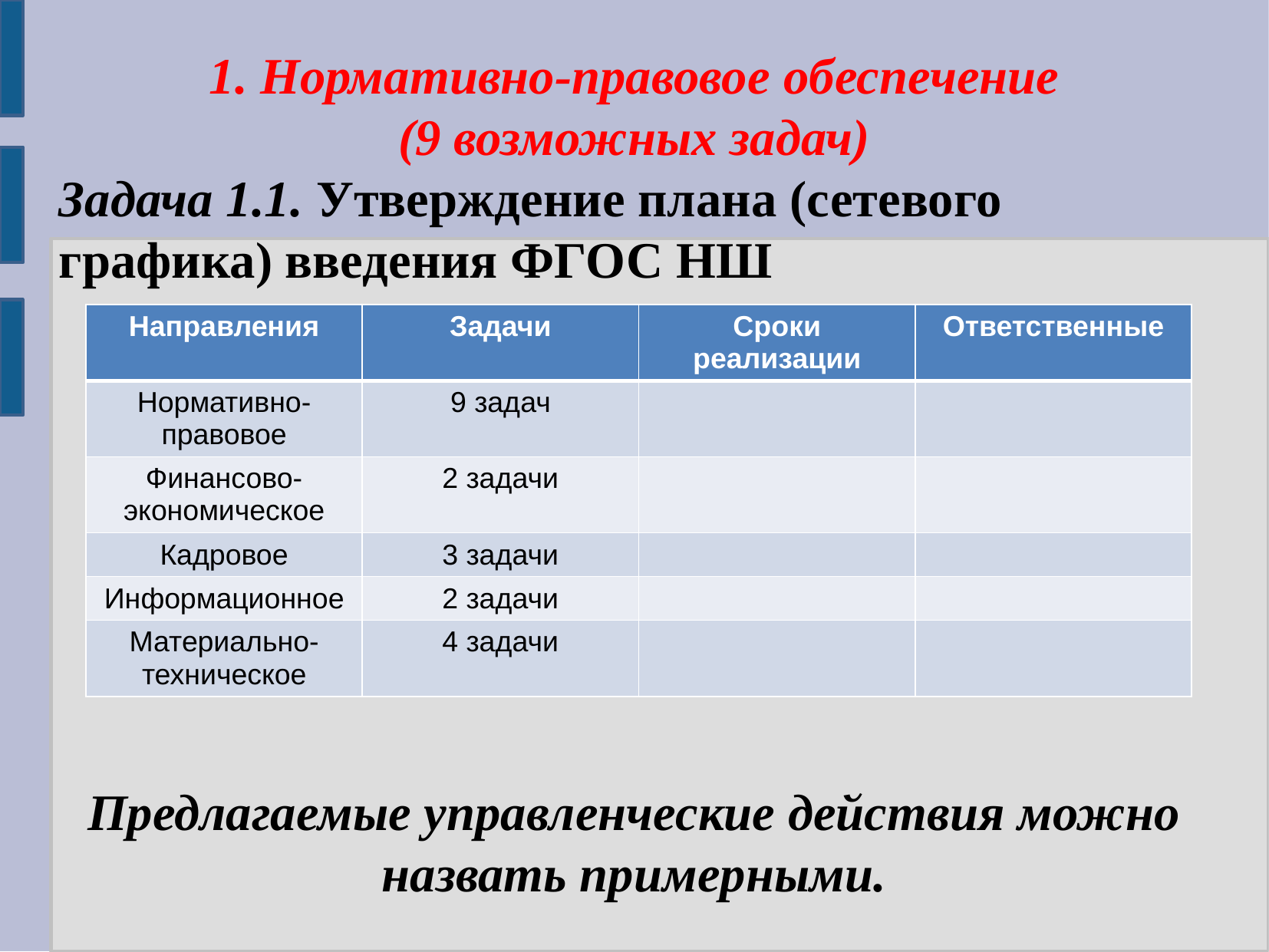

1. Нормативно-правовое обеспечение
(9 возможных задач)
Задача 1.1. Утверждение плана (сетевого графика) введения ФГОС НШ

Предлагаемые управленческие действия можно назвать примерными.

| Направления | Задачи | Сроки реализации | Ответственные |
| --- | --- | --- | --- |
| Нормативно-правовое | 9 задач |  |  |
| Финансово-экономическое | 2 задачи |  |  |
| Кадровое | 3 задачи |  |  |
| Информационное | 2 задачи |  |  |
| Материально-техническое | 4 задачи |  |  |